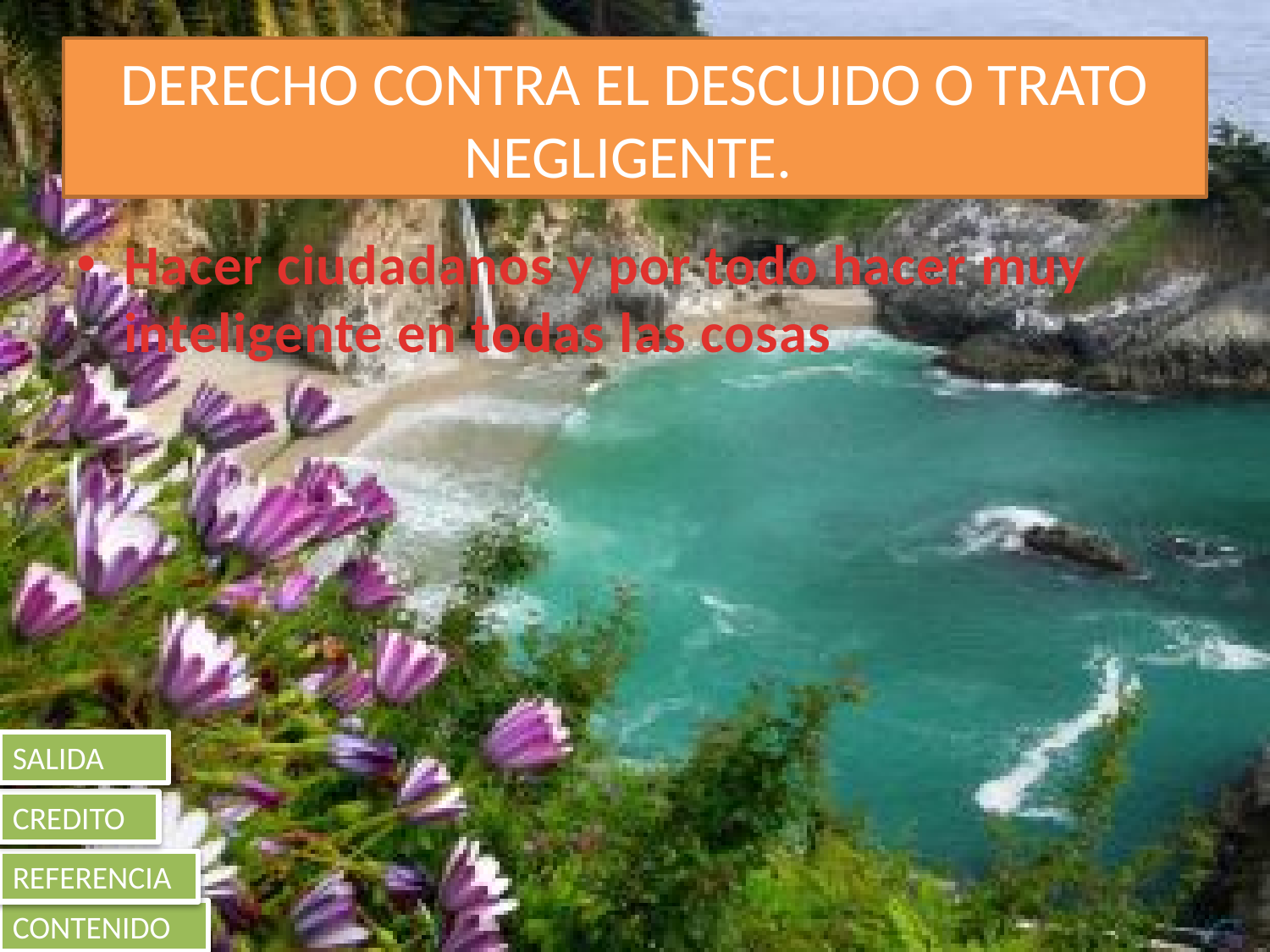

# DERECHO CONTRA EL DESCUIDO O TRATO NEGLIGENTE.
Hacer ciudadanos y por todo hacer muy inteligente en todas las cosas
SALIDA
CREDITO
REFERENCIA
CONTENIDO